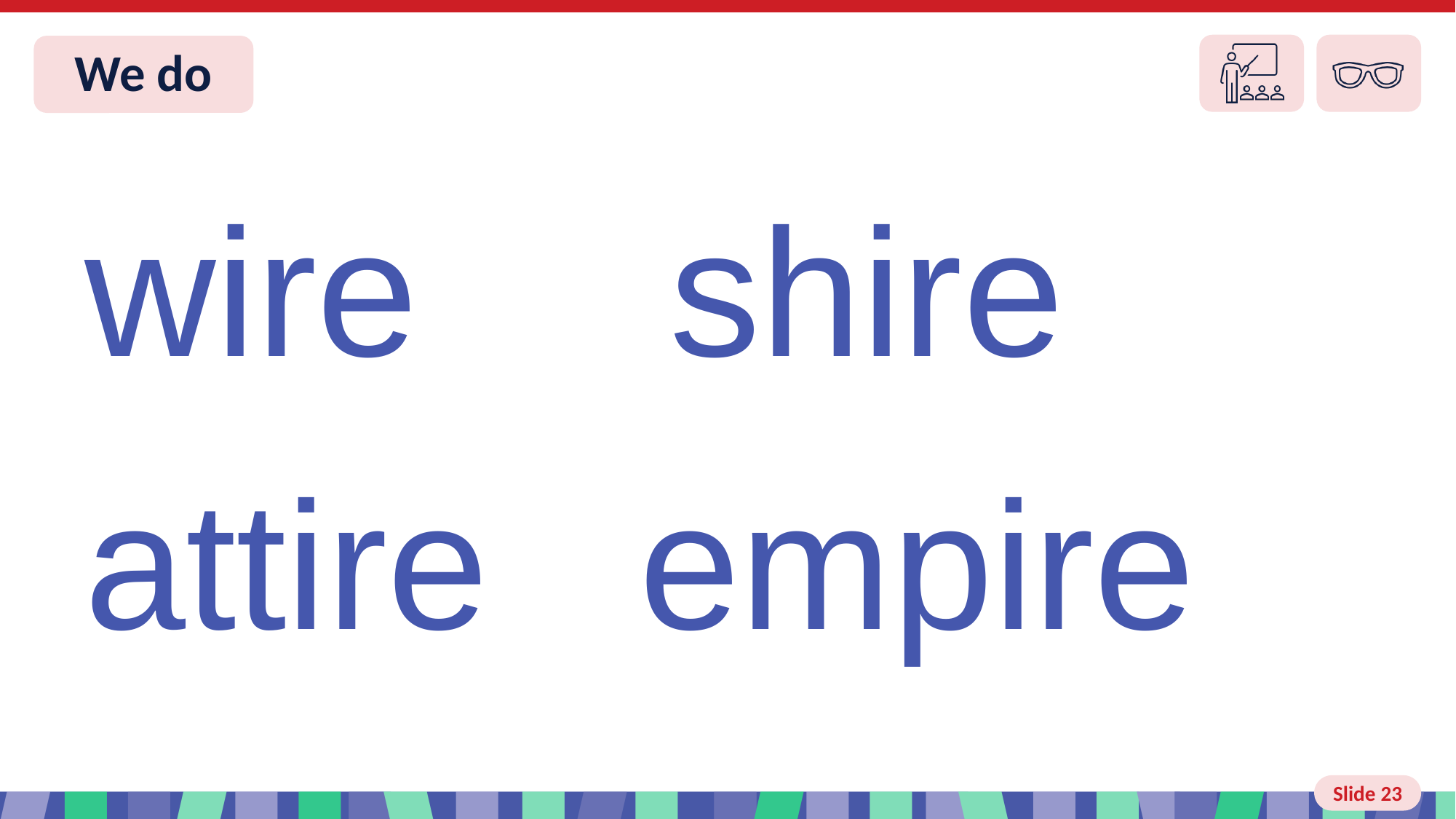

Slide 23 We do
wire     shire
attire   empire